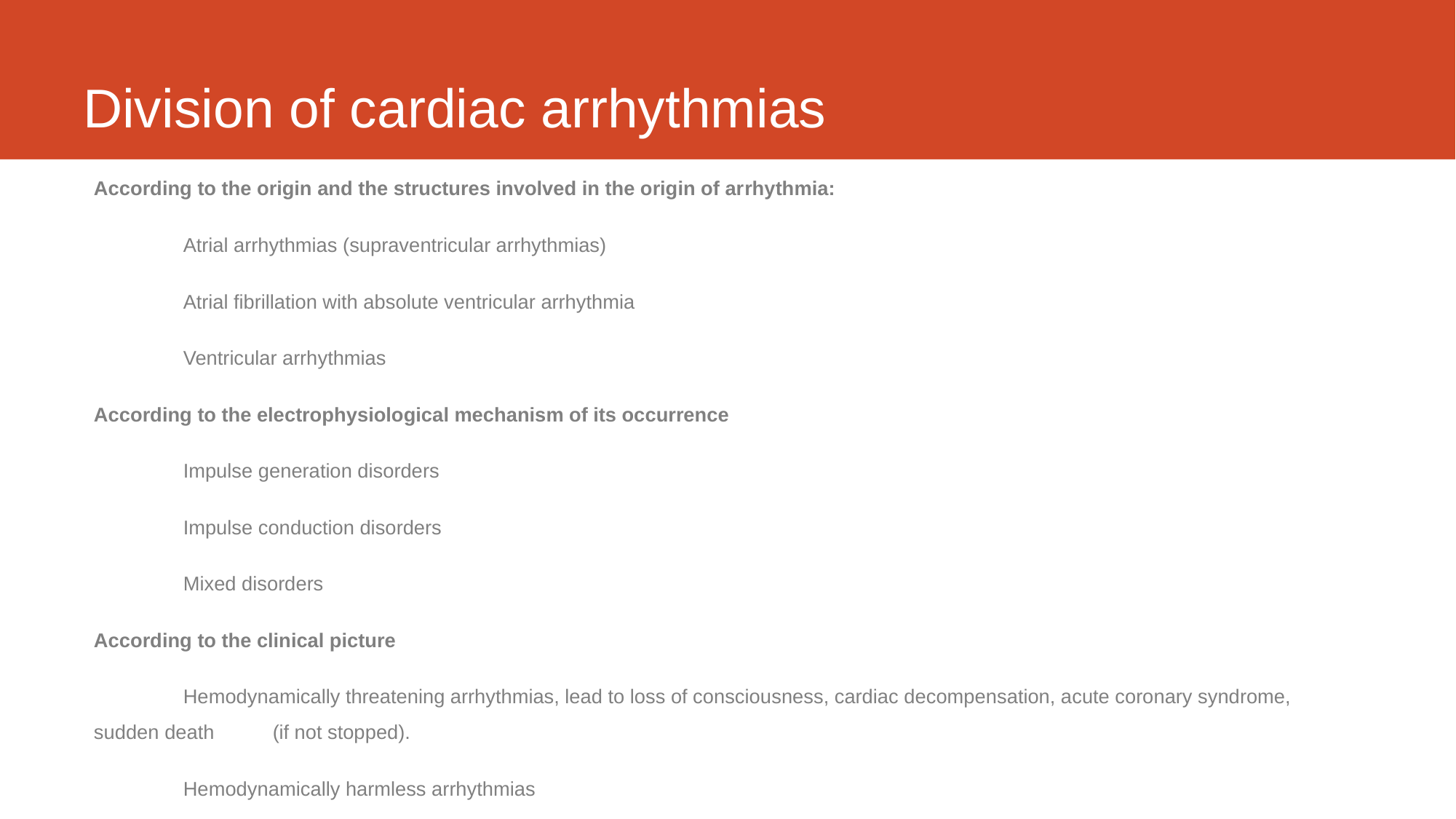

# Division of cardiac arrhythmias
According to the origin and the structures involved in the origin of arrhythmia:
	Atrial arrhythmias (supraventricular arrhythmias)
	Atrial fibrillation with absolute ventricular arrhythmia
	Ventricular arrhythmias
According to the electrophysiological mechanism of its occurrence
	Impulse generation disorders
	Impulse conduction disorders
	Mixed disorders
According to the clinical picture
	Hemodynamically threatening arrhythmias, lead to loss of consciousness, cardiac decompensation, acute coronary syndrome, sudden death 	(if not stopped).
	Hemodynamically harmless arrhythmias